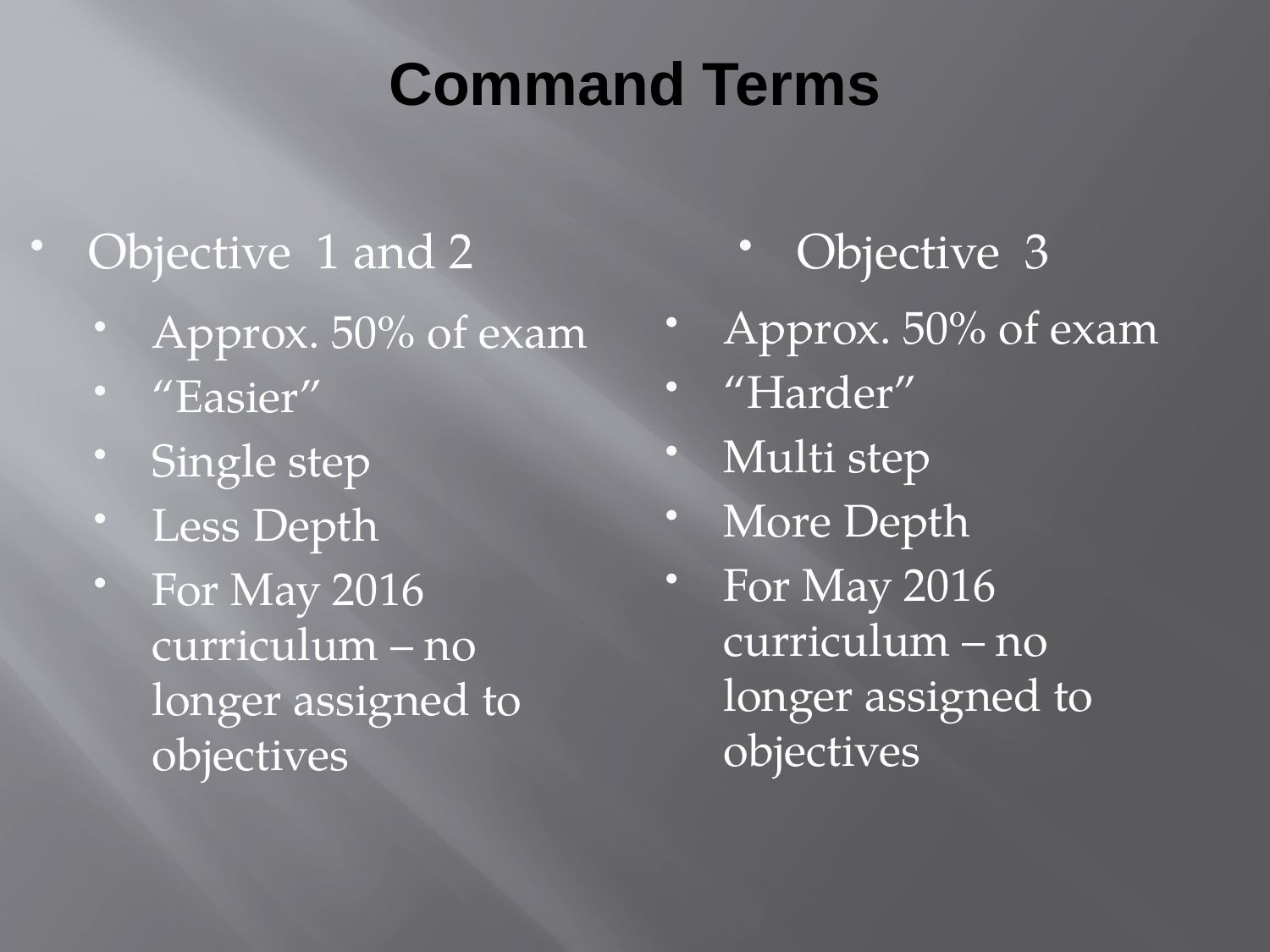

# Command Terms
Objective  1 and 2
Objective  3
Approx. 50% of exam
“Harder”
Multi step
More Depth
For May 2016 curriculum – no longer assigned to objectives

Approx. 50% of exam
“Easier”
Single step
Less Depth
For May 2016 curriculum – no longer assigned to objectives